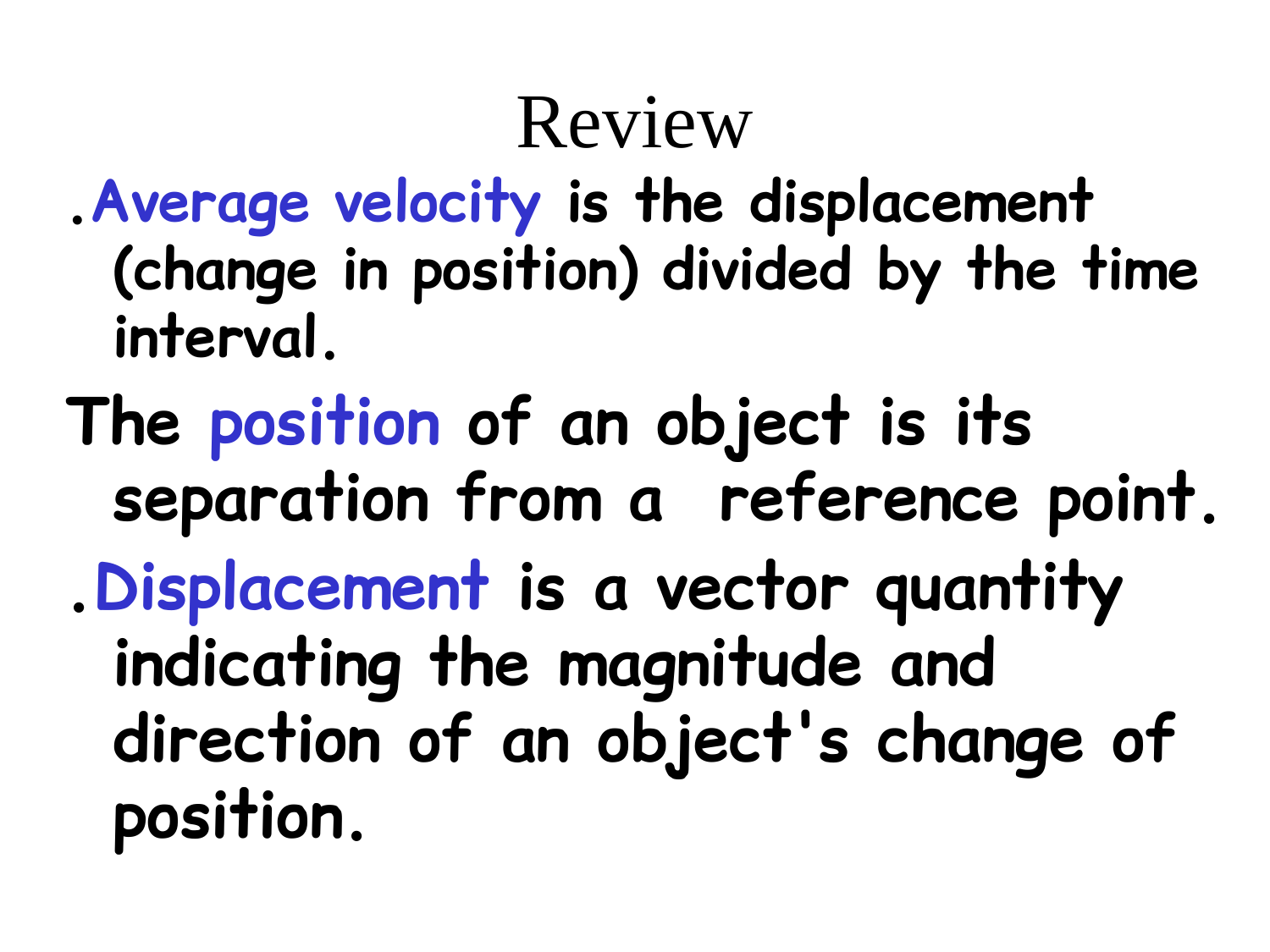

# Review
.Average velocity is the displacement (change in position) divided by the time interval.
The position of an object is its separation from a  reference point.
.Displacement is a vector quantity indicating the magnitude and direction of an object's change of position.